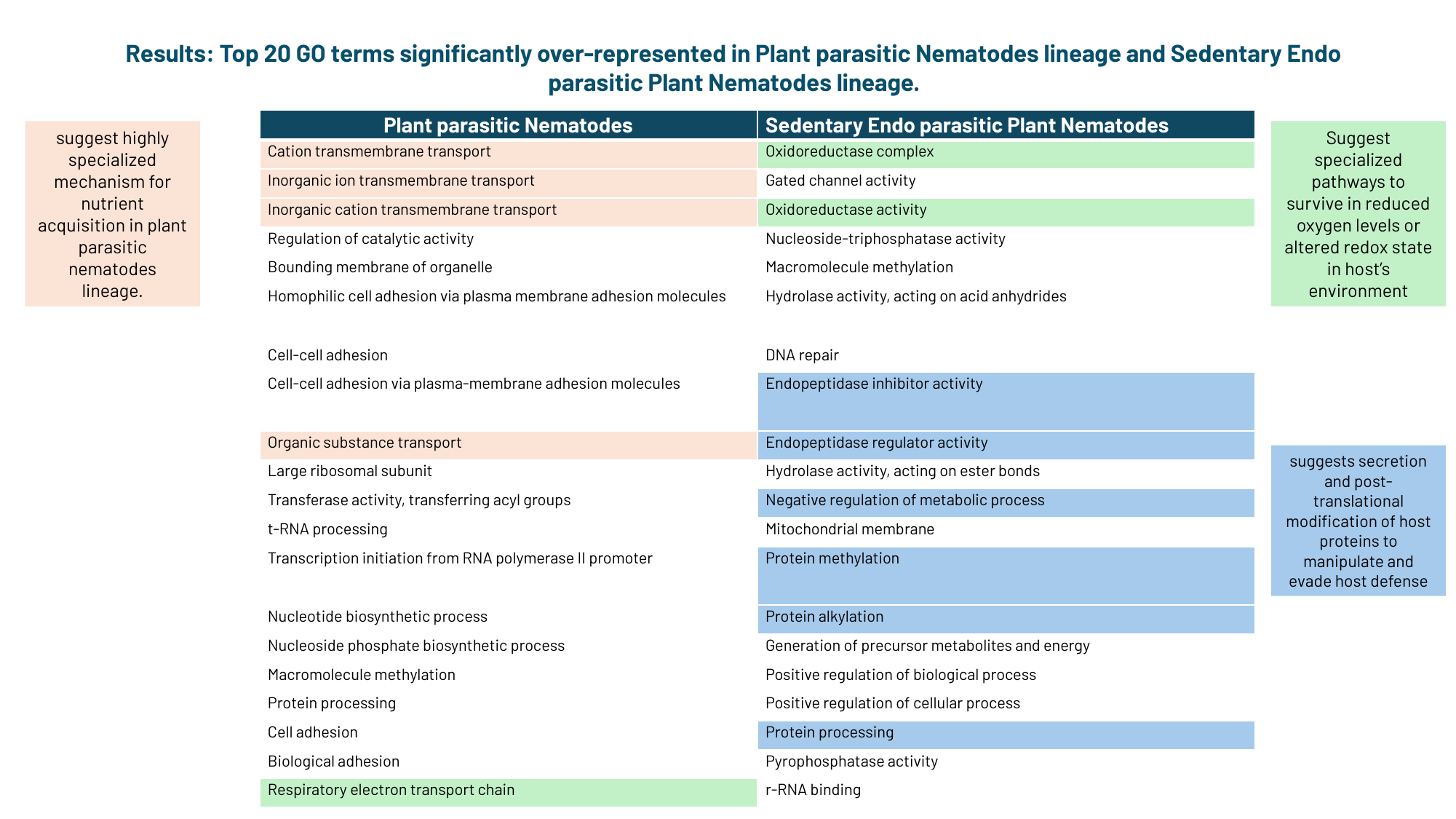

Results: Top 20 GO terms significantly over-represented in Plant parasitic Nematodes lineage and Sedentary Endo parasitic Plant Nematodes lineage.
| Plant parasitic Nematodes | Sedentary Endo parasitic Plant Nematodes |
| --- | --- |
| Cation transmembrane transport | Oxidoreductase complex |
| Inorganic ion transmembrane transport | Gated channel activity |
| Inorganic cation transmembrane transport | Oxidoreductase activity |
| Regulation of catalytic activity | Nucleoside-triphosphatase activity |
| Bounding membrane of organelle | Macromolecule methylation |
| Homophilic cell adhesion via plasma membrane adhesion molecules | Hydrolase activity, acting on acid anhydrides |
| Cell-cell adhesion | DNA repair |
| Cell-cell adhesion via plasma-membrane adhesion molecules | Endopeptidase inhibitor activity |
| Organic substance transport | Endopeptidase regulator activity |
| Large ribosomal subunit | Hydrolase activity, acting on ester bonds |
| Transferase activity, transferring acyl groups | Negative regulation of metabolic process |
| t-RNA processing | Mitochondrial membrane |
| Transcription initiation from RNA polymerase II promoter | Protein methylation |
| Nucleotide biosynthetic process | Protein alkylation |
| Nucleoside phosphate biosynthetic process | Generation of precursor metabolites and energy |
| Macromolecule methylation | Positive regulation of biological process |
| Protein processing | Positive regulation of cellular process |
| Cell adhesion | Protein processing |
| Biological adhesion | Pyrophosphatase activity |
| Respiratory electron transport chain | r-RNA binding |
suggest highly specialized mechanism for nutrient acquisition in plant parasitic nematodes lineage.
Suggest specialized pathways to survive in reduced oxygen levels or altered redox state in host’s environment
suggests secretion and post-translational modification of host proteins to manipulate and evade host defense